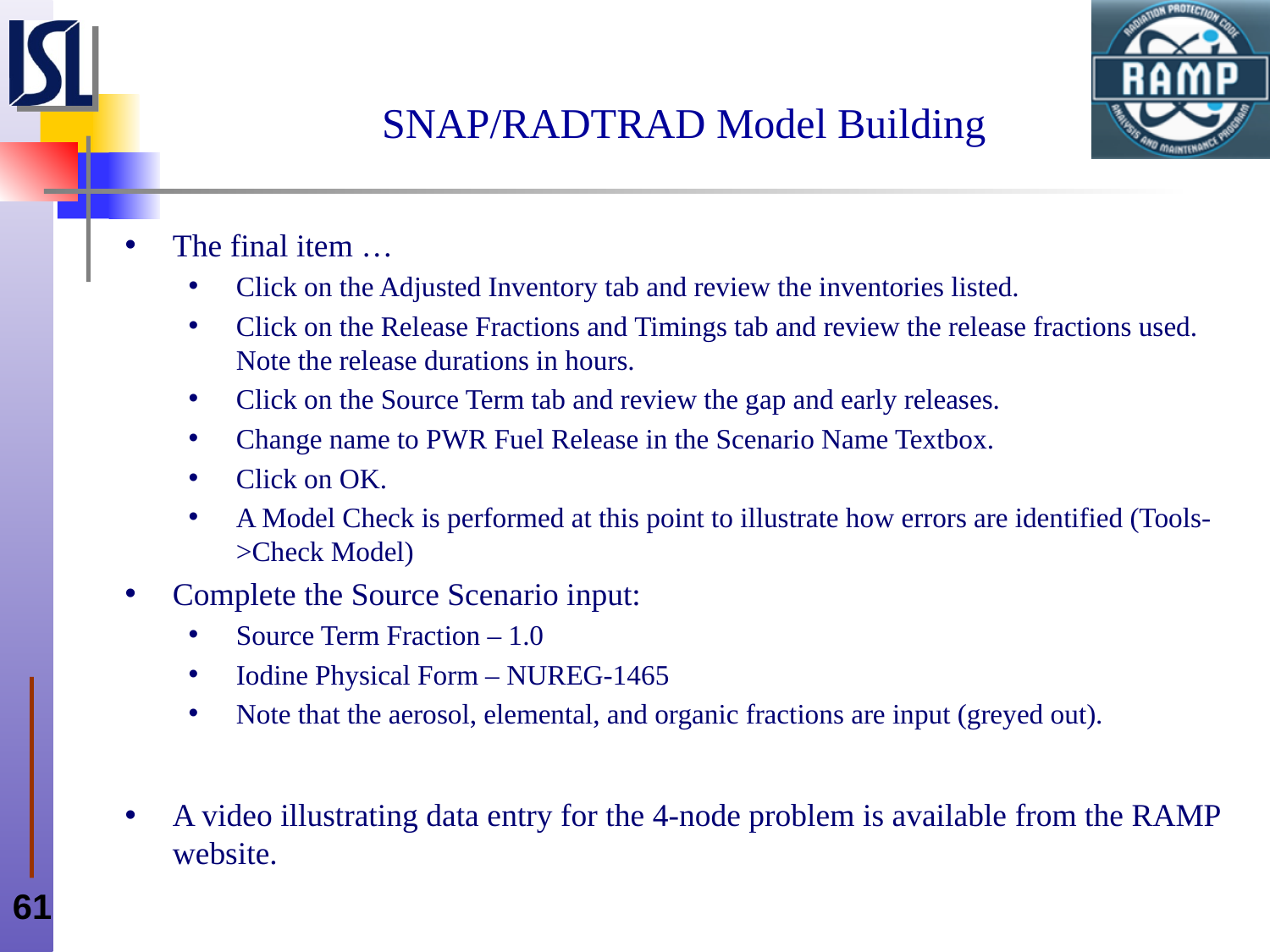

# SNAP/RADTRAD Model Building
The final item …
Click on the Adjusted Inventory tab and review the inventories listed.
Click on the Release Fractions and Timings tab and review the release fractions used.  Note the release durations in hours.
Click on the Source Term tab and review the gap and early releases.
Change name to PWR Fuel Release in the Scenario Name Textbox.
Click on OK.
A Model Check is performed at this point to illustrate how errors are identified (Tools->Check Model)
Complete the Source Scenario input:
Source Term Fraction – 1.0
Iodine Physical Form – NUREG-1465
Note that the aerosol, elemental, and organic fractions are input (greyed out).

A video illustrating data entry for the 4-node problem is available from the RAMP website.